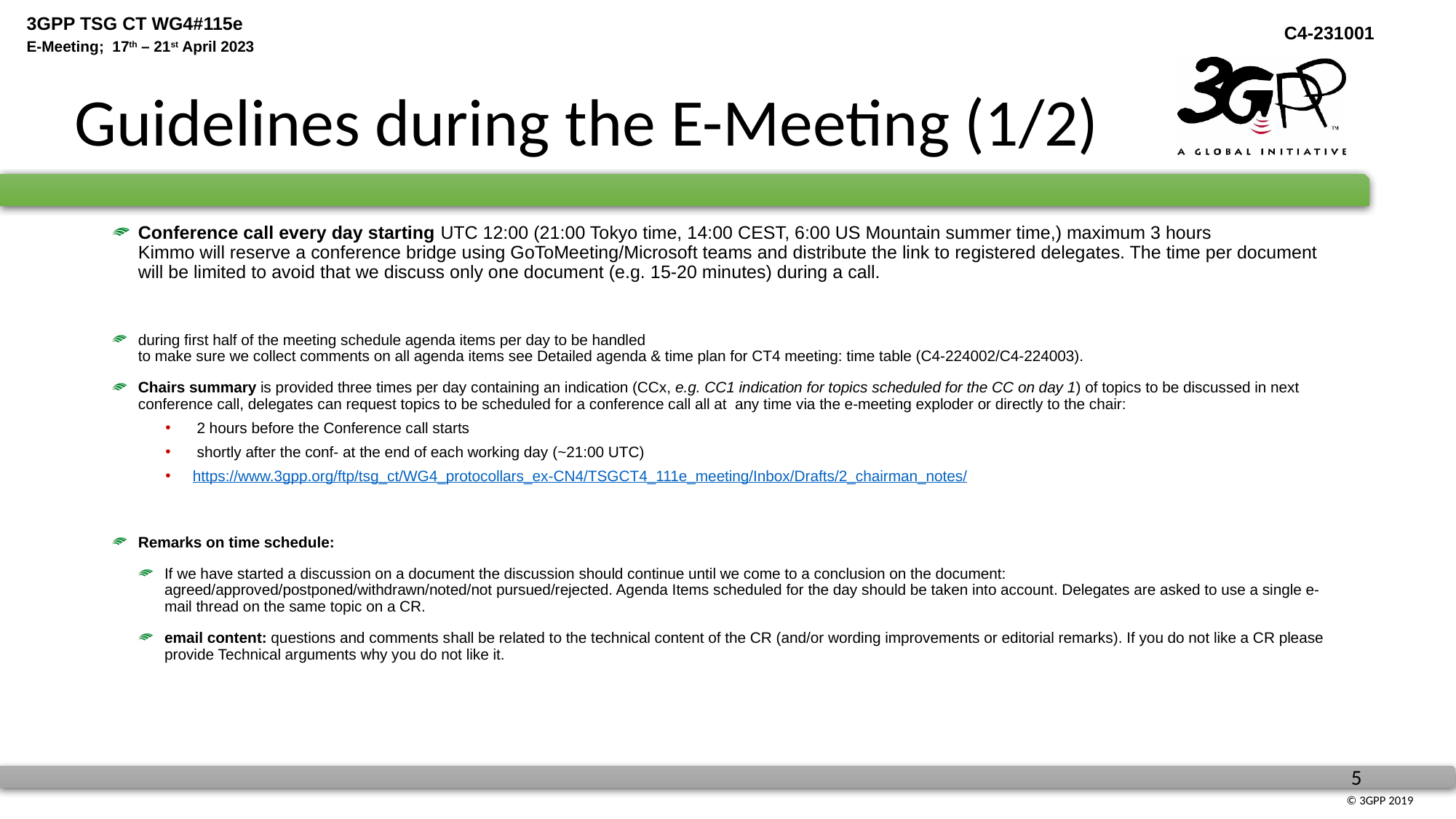

# Guidelines during the E-Meeting (1/2)
Conference call every day starting UTC 12:00 (21:00 Tokyo time, 14:00 CEST, 6:00 US Mountain summer time,) maximum 3 hours
Kimmo will reserve a conference bridge using GoToMeeting/Microsoft teams and distribute the link to registered delegates. The time per document will be limited to avoid that we discuss only one document (e.g. 15-20 minutes) during a call.

during first half of the meeting schedule agenda items per day to be handled
to make sure we collect comments on all agenda items see Detailed agenda & time plan for CT4 meeting: time table (C4-224002/C4-224003).
Chairs summary is provided three times per day containing an indication (CCx, e.g. CC1 indication for topics scheduled for the CC on day 1) of topics to be discussed in next conference call, delegates can request topics to be scheduled for a conference call all at  any time via the e-meeting exploder or directly to the chair:
 2 hours before the Conference call starts
 shortly after the conf- at the end of each working day (~21:00 UTC)
https://www.3gpp.org/ftp/tsg_ct/WG4_protocollars_ex-CN4/TSGCT4_111e_meeting/Inbox/Drafts/2_chairman_notes/

Remarks on time schedule:
If we have started a discussion on a document the discussion should continue until we come to a conclusion on the document: agreed/approved/postponed/withdrawn/noted/not pursued/rejected. Agenda Items scheduled for the day should be taken into account. Delegates are asked to use a single e-mail thread on the same topic on a CR.
email content: questions and comments shall be related to the technical content of the CR (and/or wording improvements or editorial remarks). If you do not like a CR please provide Technical arguments why you do not like it.